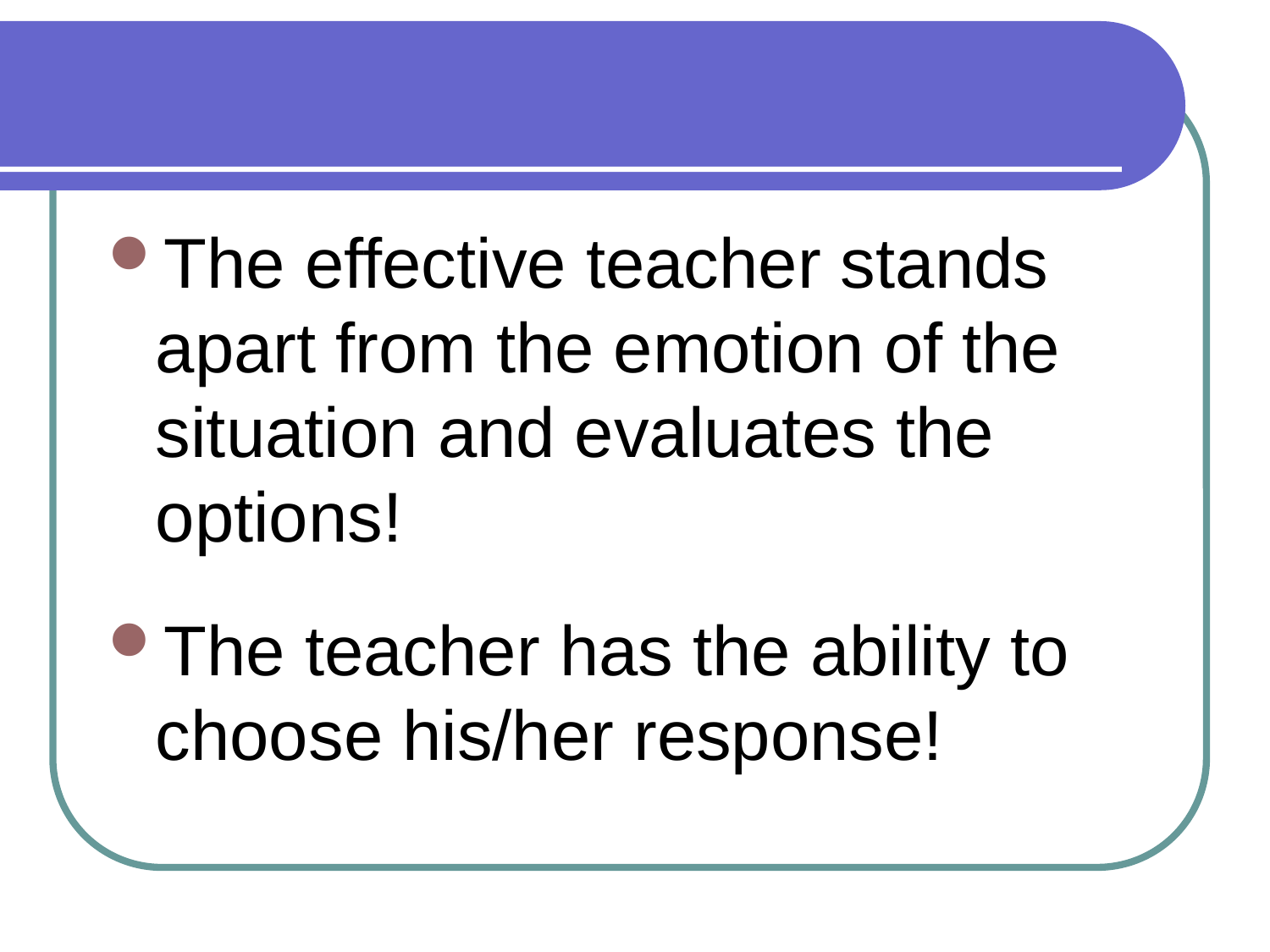

The effective teacher stands apart from the emotion of the situation and evaluates the options!

The teacher has the ability to choose his/her response!